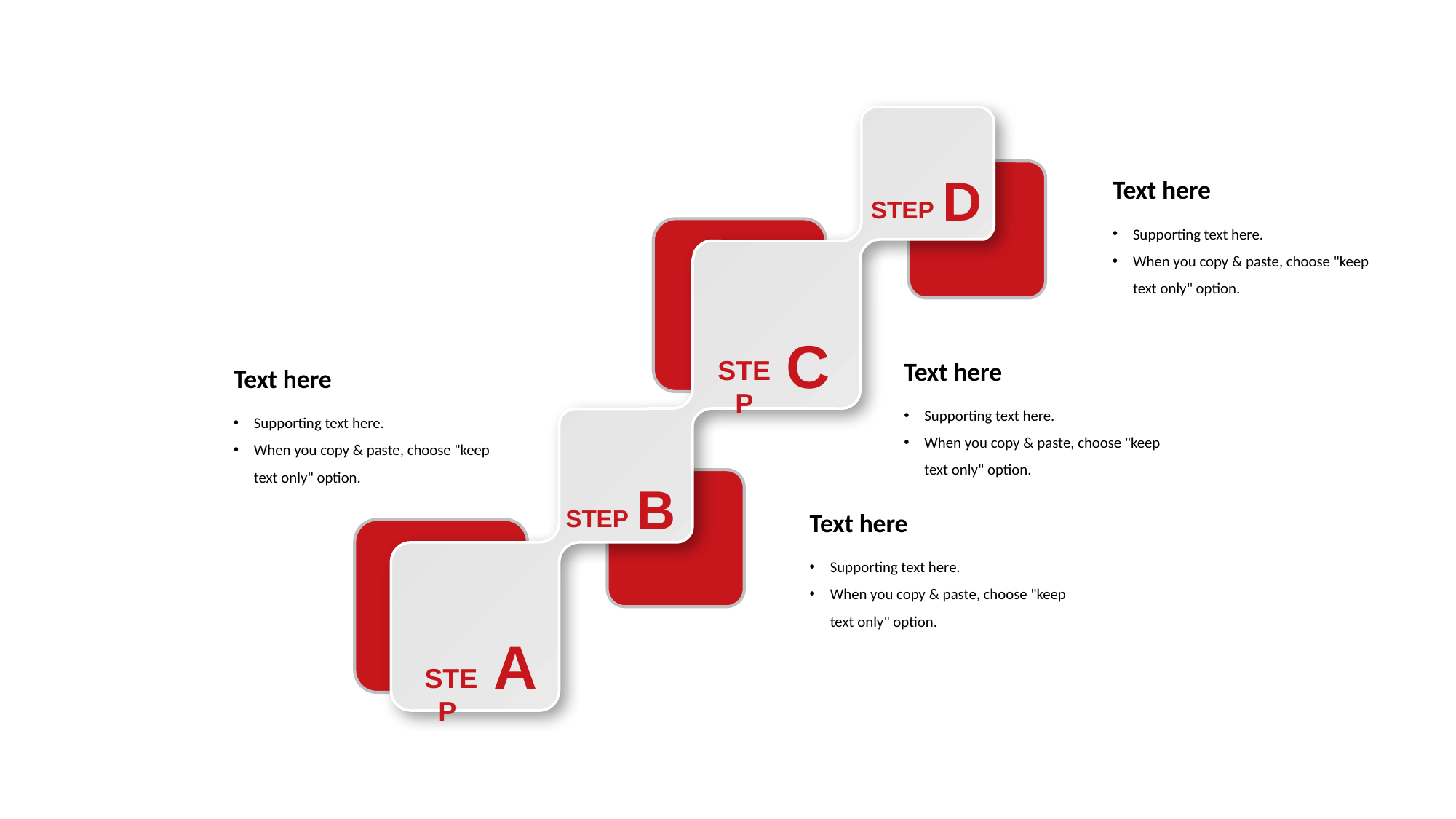

D
STEP

Text here
Supporting text here.
When you copy & paste, choose "keep text only" option.

C
STEP
Text here
Text here
Supporting text here.
When you copy & paste, choose "keep text only" option.
Supporting text here.
When you copy & paste, choose "keep text only" option.
B
STEP

Text here

Supporting text here.
When you copy & paste, choose "keep text only" option.
A
STEP